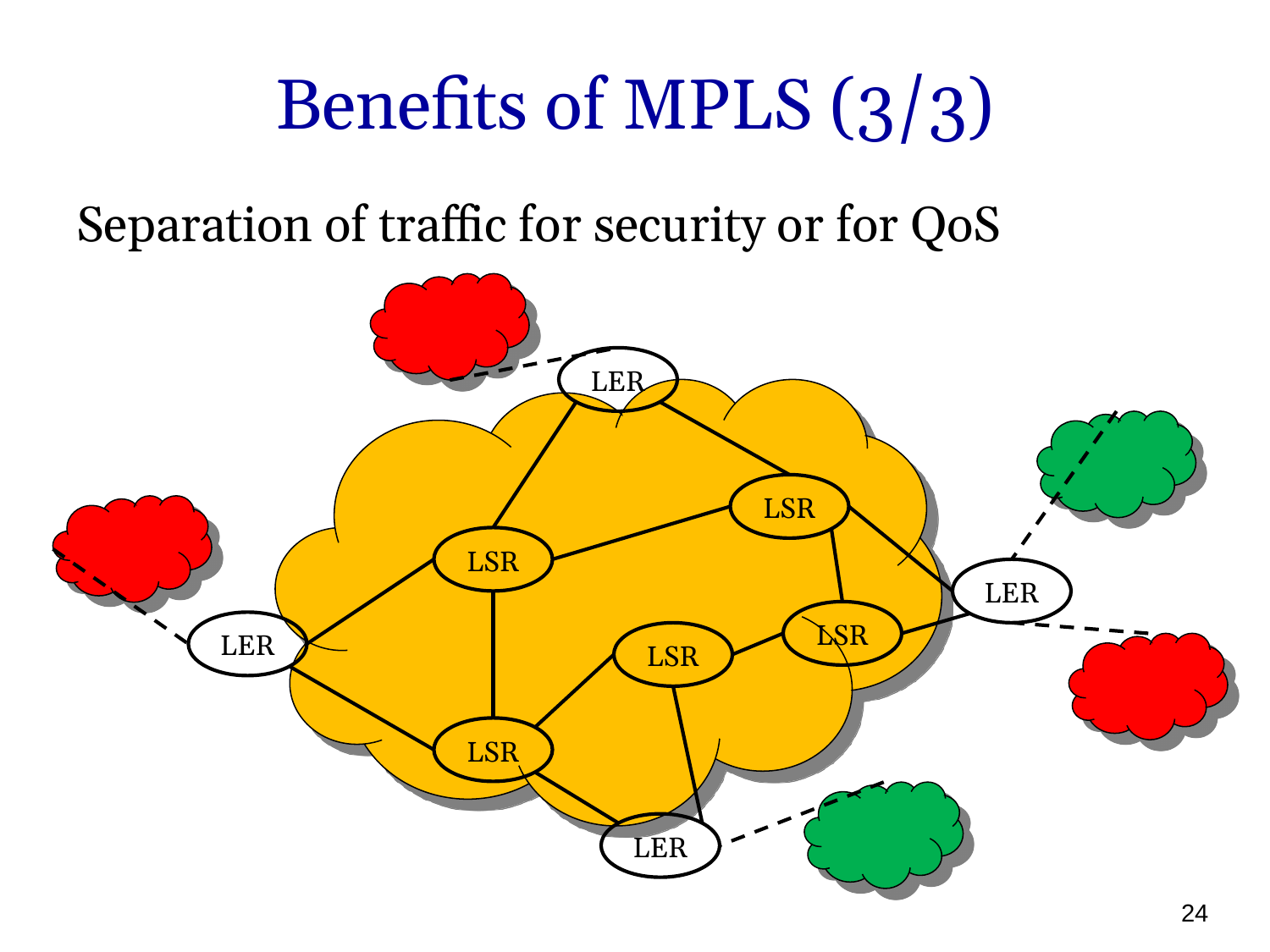

# Benefits of MPLS (3/3)
Separation of traffic for security or for QoS

LER

LSR

LSR
LER
LSR
LER
LSR

LSR

LER
24